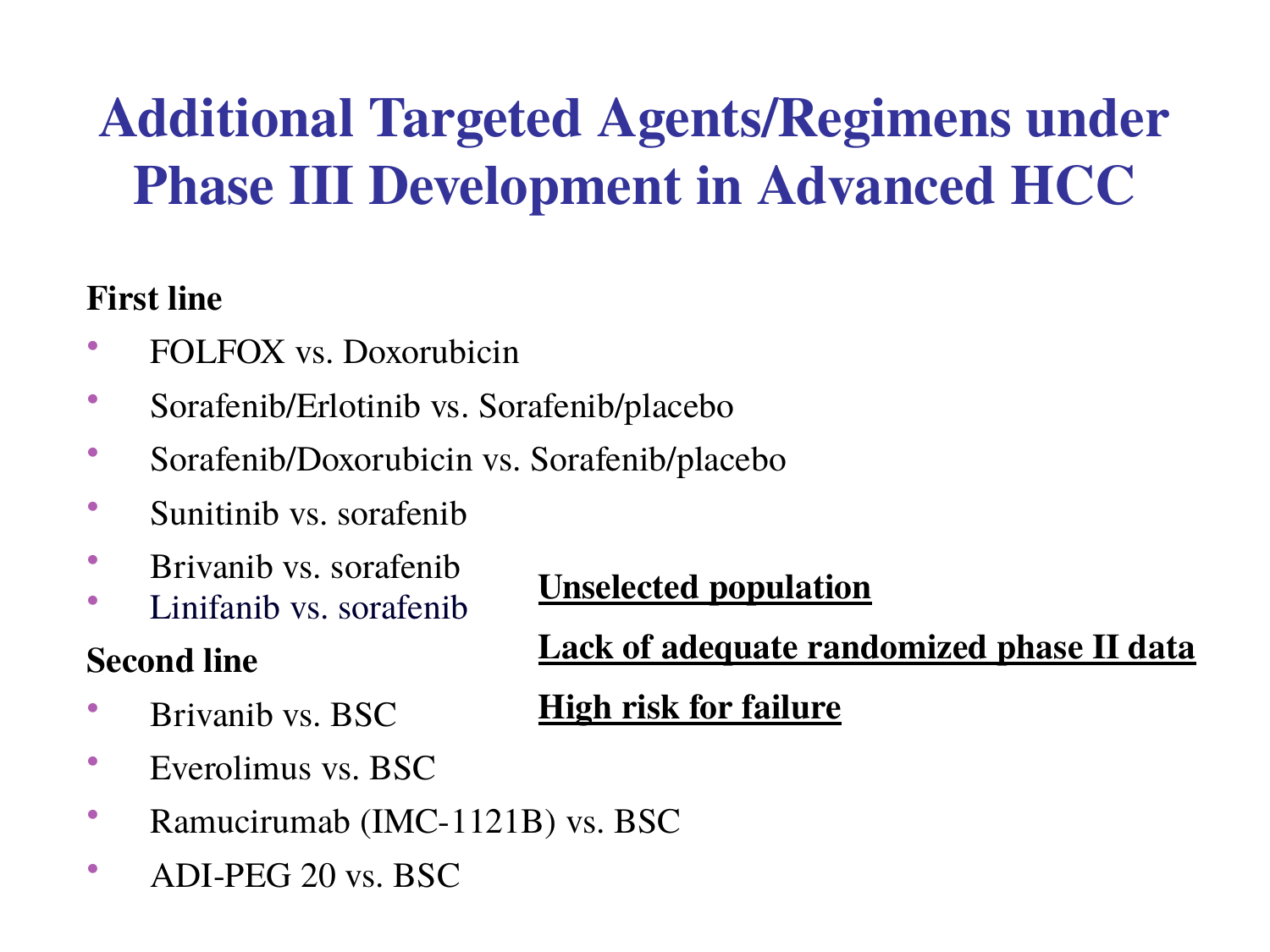

Additional Targeted Agents/Regimens under Phase III Development in Advanced HCC
First line
FOLFOX vs. Doxorubicin
Sorafenib/Erlotinib vs. Sorafenib/placebo
Sorafenib/Doxorubicin vs. Sorafenib/placebo
Sunitinib vs. sorafenib
Brivanib vs. sorafenib
Linifanib vs. sorafenib
Second line
Brivanib vs. BSC
Everolimus vs. BSC
Ramucirumab (IMC-1121B) vs. BSC
ADI-PEG 20 vs. BSC
Unselected population
Lack of adequate randomized phase II data
High risk for failure